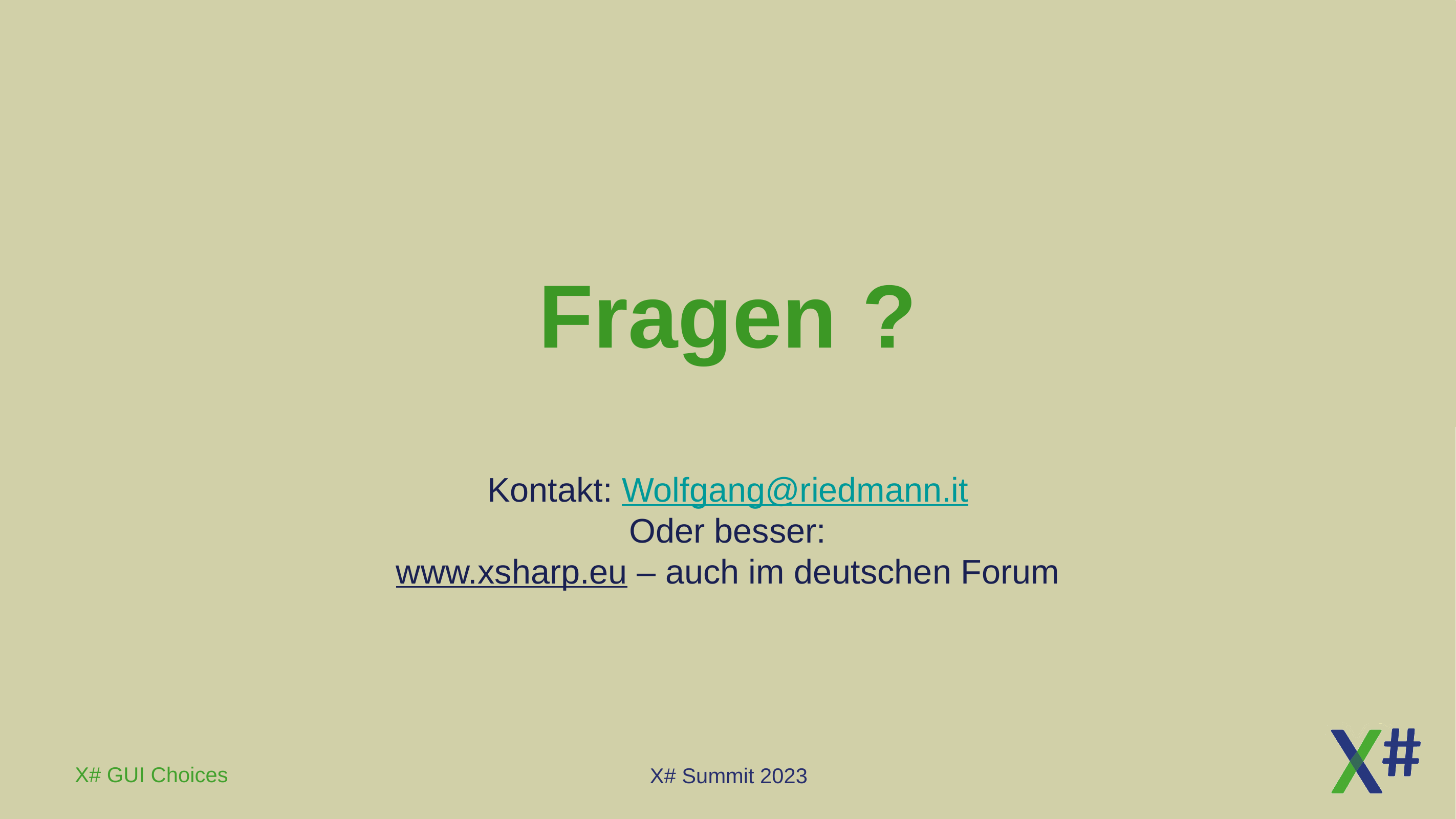

# Fragen ?
Kontakt: Wolfgang@riedmann.it
Oder besser:
www.xsharp.eu – auch im deutschen Forum